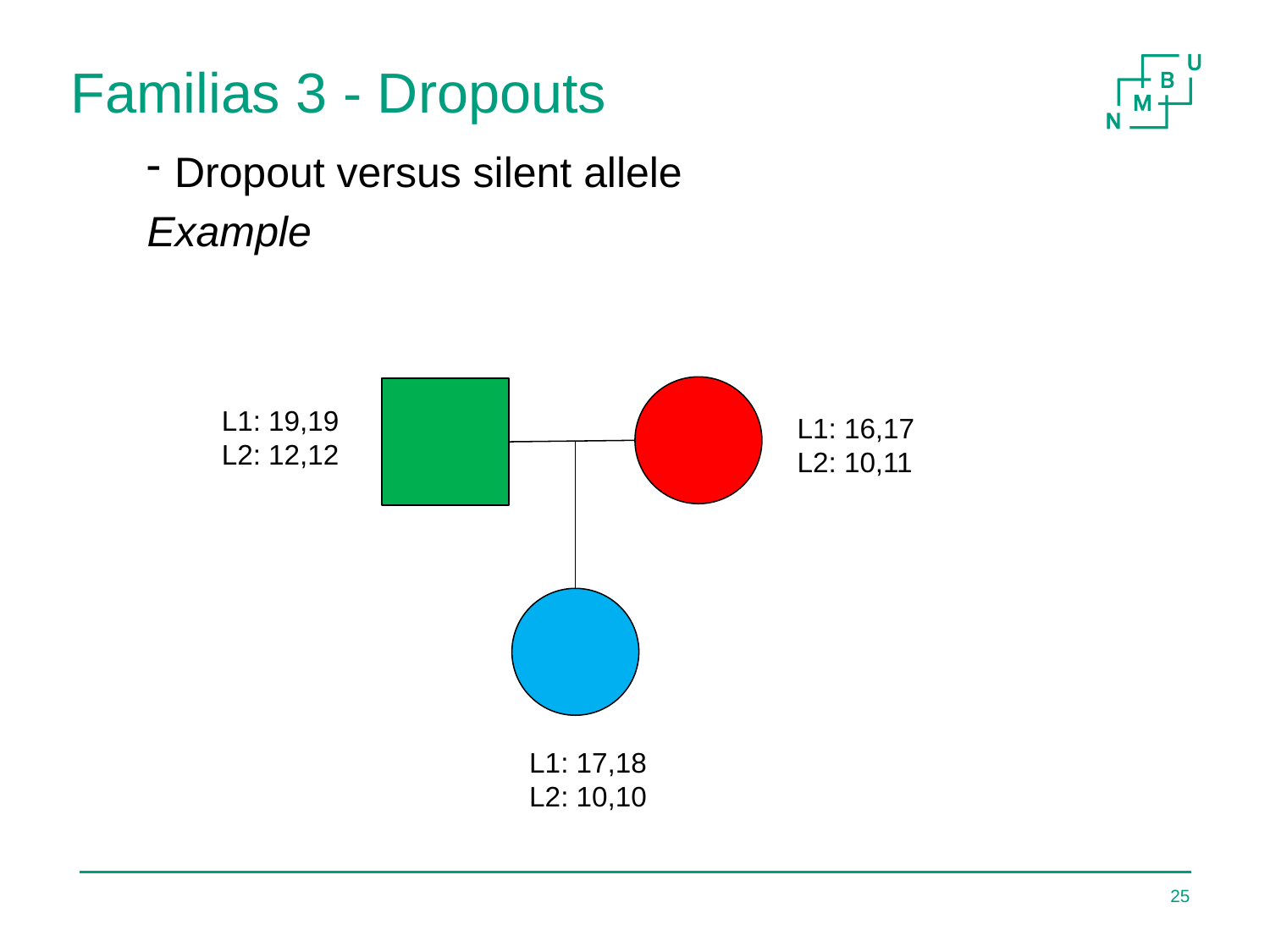

# Familias 3 - Dropouts
Dropout versus silent allele
Example

L1: 19,19
L2: 12,12
L1: 16,17
L2: 10,11

L1: 17,18
L2: 10,10
25